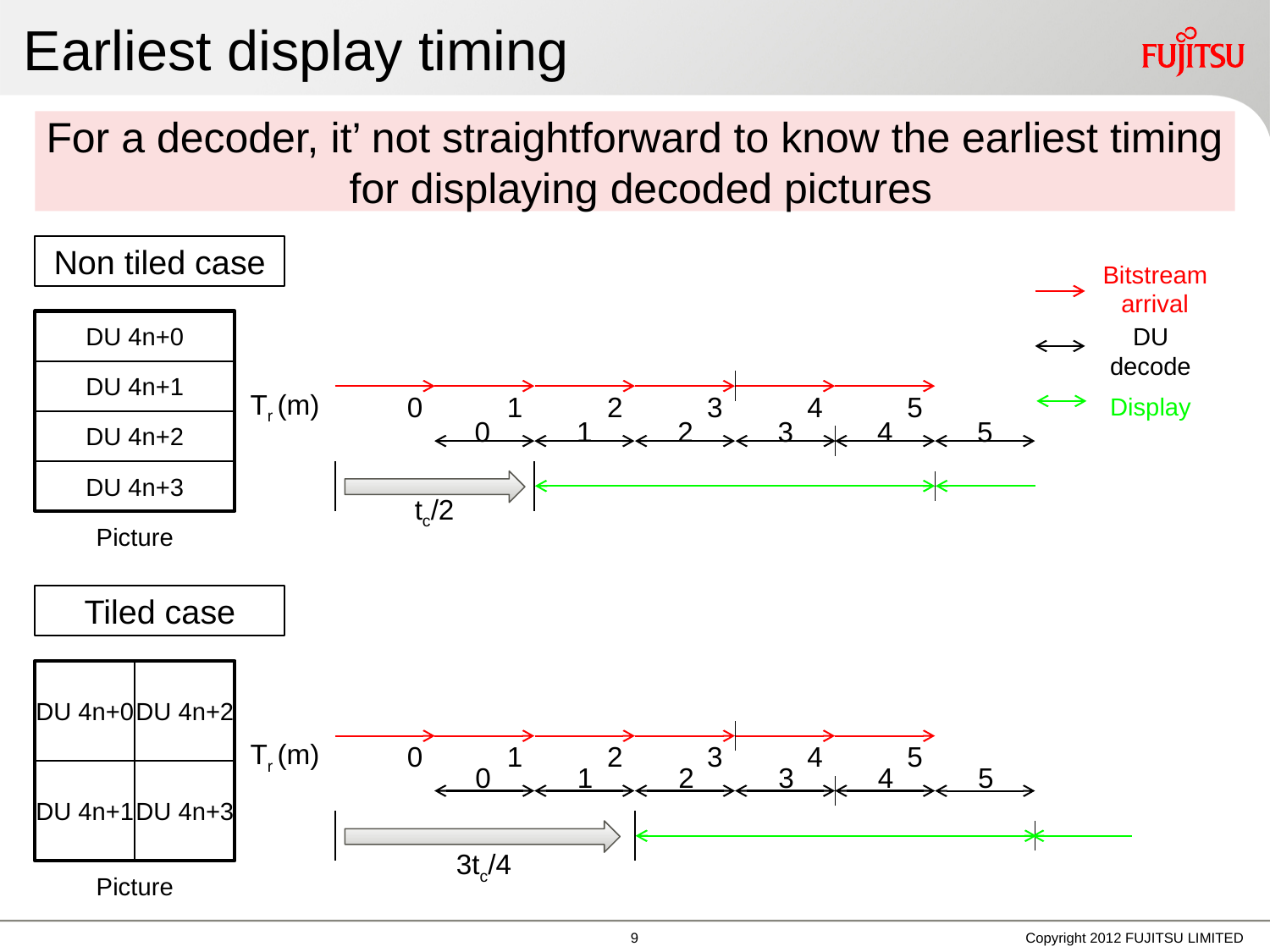

# Earliest display timing
For a decoder, it’ not straightforward to know the earliest timing
 for displaying decoded pictures
Non tiled case
Bitstream arrival
DU 4n+0

DU decode
DU 4n+1
Tr (m)
Display
1
3
0
2
5
4

DU 4n+2
0
2
1
3
4
5
DU 4n+3
tc/2
Picture
Tiled case
DU 4n+0

DU 4n+2

Tr (m)
1
3
0
2
5
4
0
2
1
3
4
5
DU 4n+1
DU 4n+3
3tc/4
Picture
9
Copyright 2012 FUJITSU LIMITED